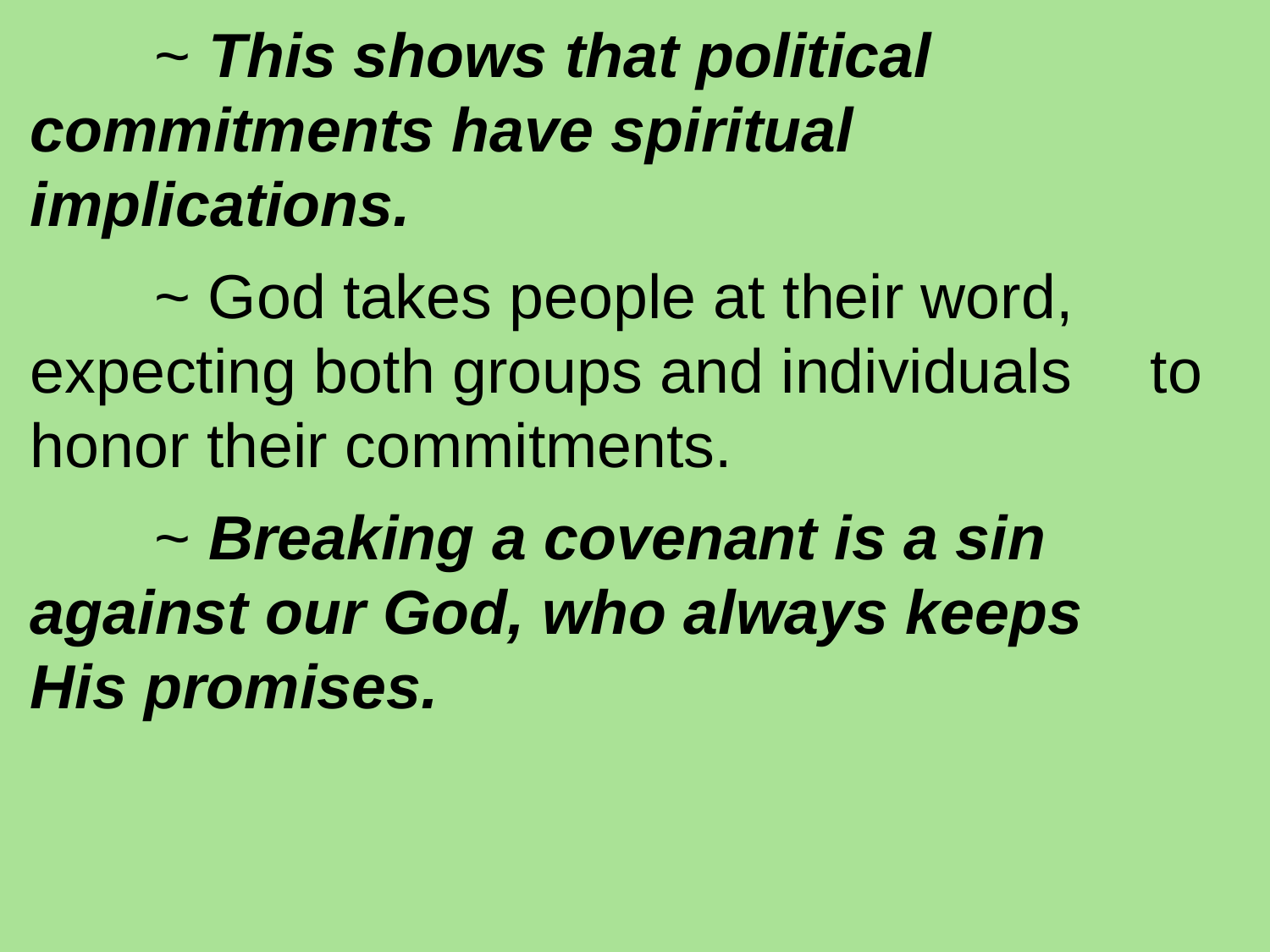

~ This shows that political 							commitments have spiritual 							implications.
		~ God takes people at their word, 						expecting both groups and individuals 					to honor their commitments.
		~ Breaking a covenant is a sin 							against our God, who always keeps 					His promises.